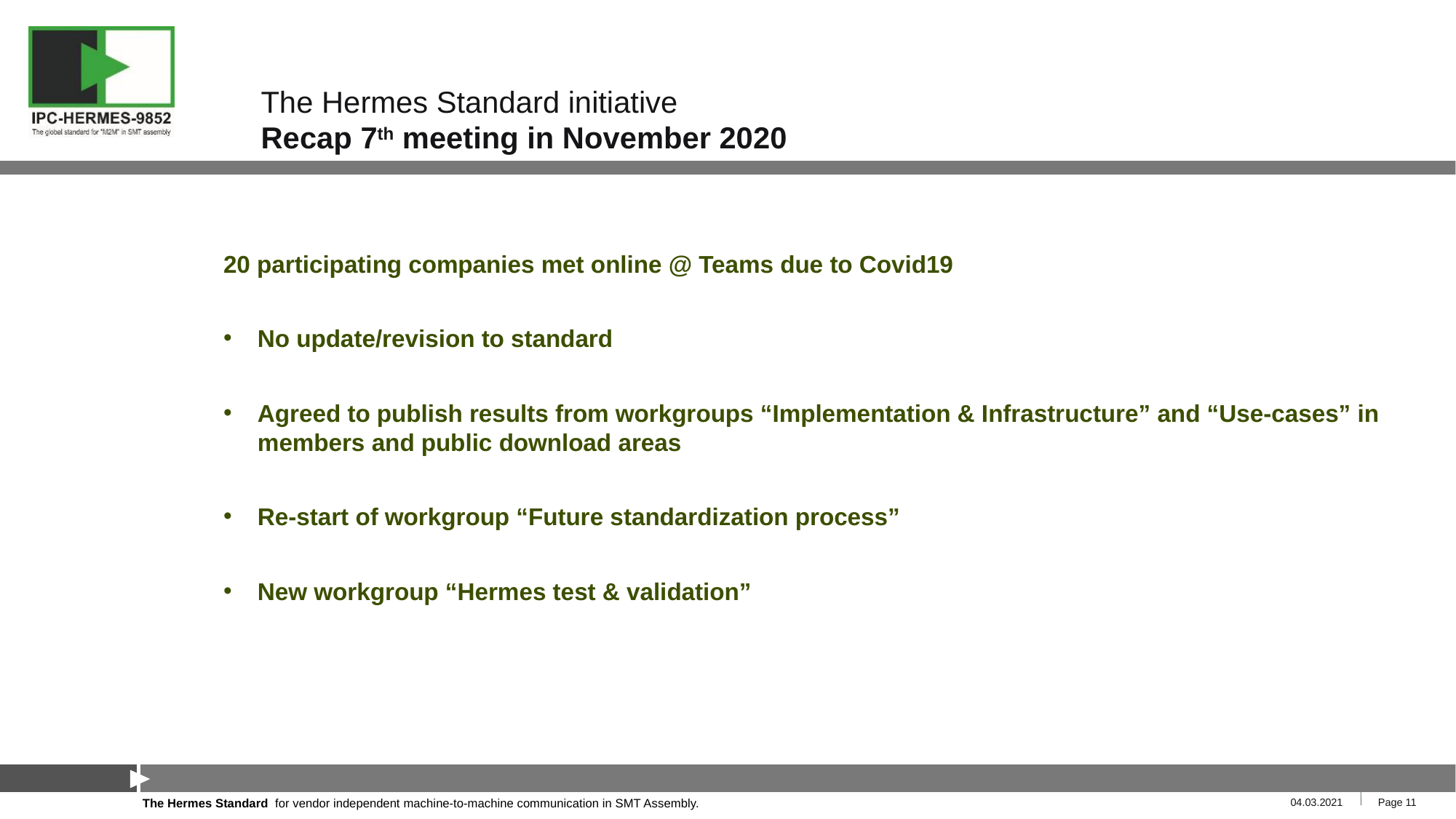

# The Hermes Standard initiative Recap 7th meeting in November 2020
20 participating companies met online @ Teams due to Covid19
No update/revision to standard
Agreed to publish results from workgroups “Implementation & Infrastructure” and “Use-cases” in members and public download areas
Re-start of workgroup “Future standardization process”
New workgroup “Hermes test & validation”

04.03.2021
Page 11